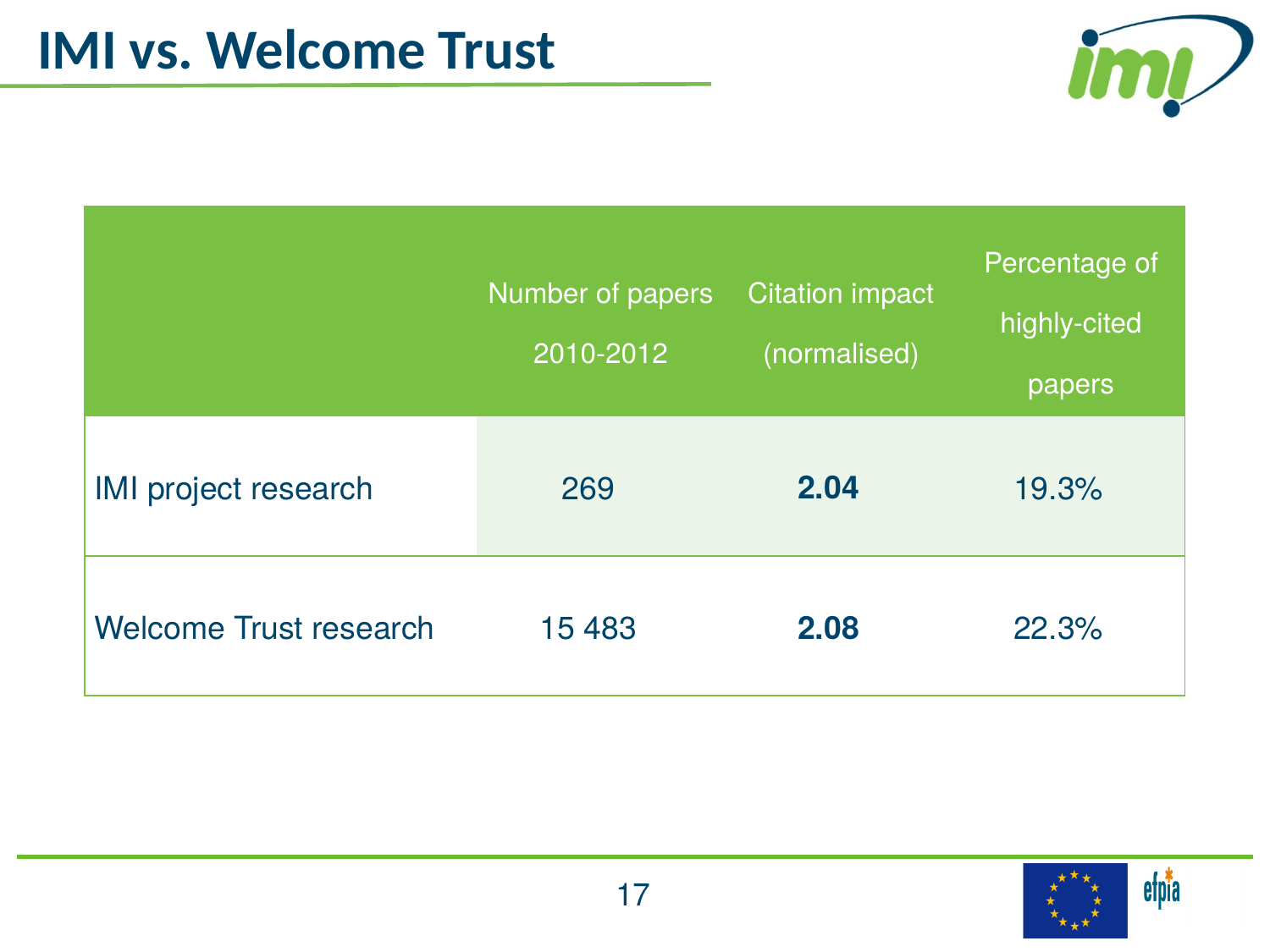

IMI vs. Welcome Trust

|  | Number of papers 2010-2012 | Citation impact (normalised) | Percentage of highly-cited papers |
| --- | --- | --- | --- |
| IMI project research | 269 | 2.04 | 19.3% |
| Welcome Trust research | 15 483 | 2.08 | 22.3% |
17